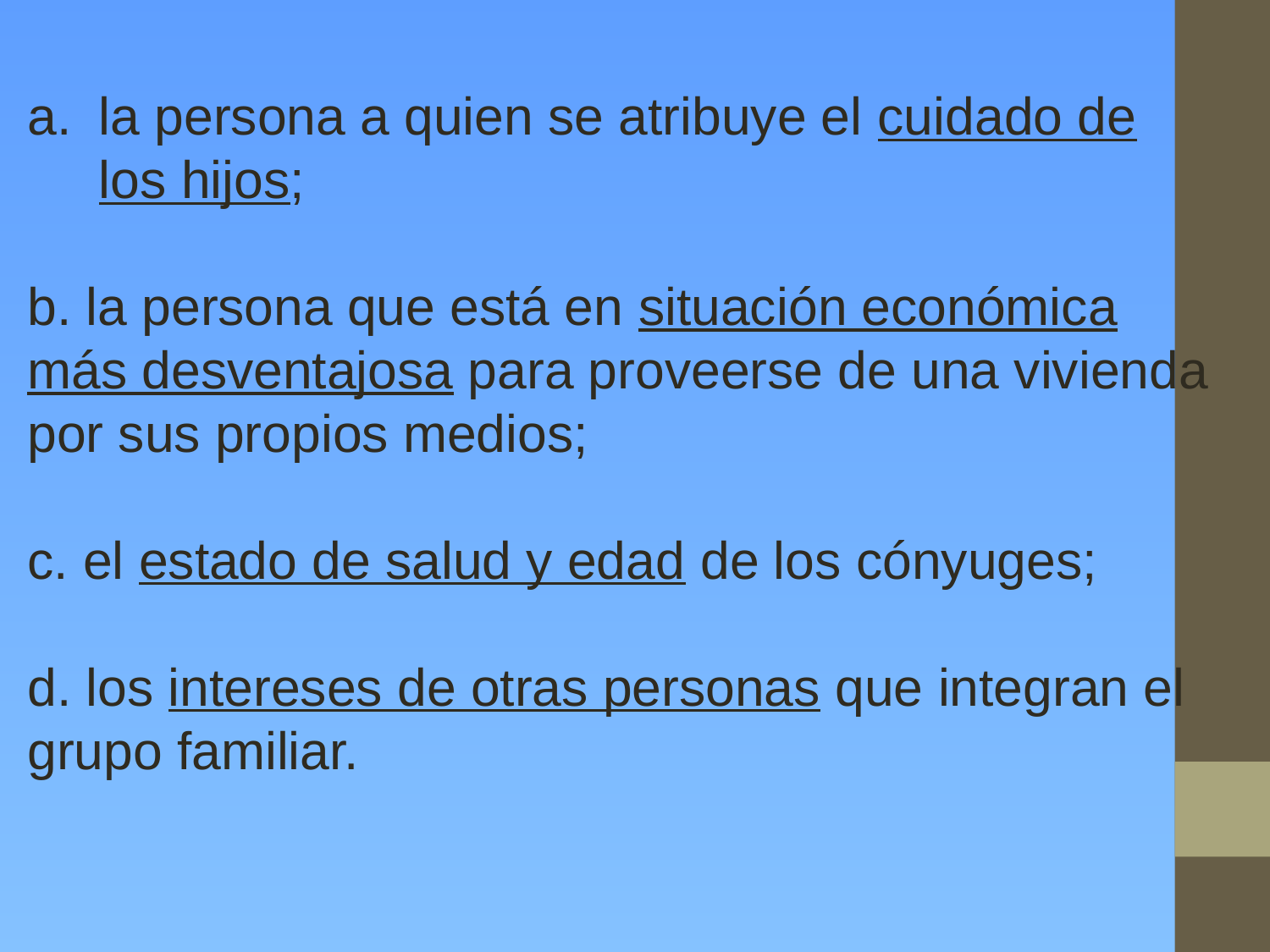

la persona a quien se atribuye el cuidado de los hijos;

b. la persona que está en situación económica más desventajosa para proveerse de una vivienda por sus propios medios;

c. el estado de salud y edad de los cónyuges;

d. los intereses de otras personas que integran el grupo familiar.